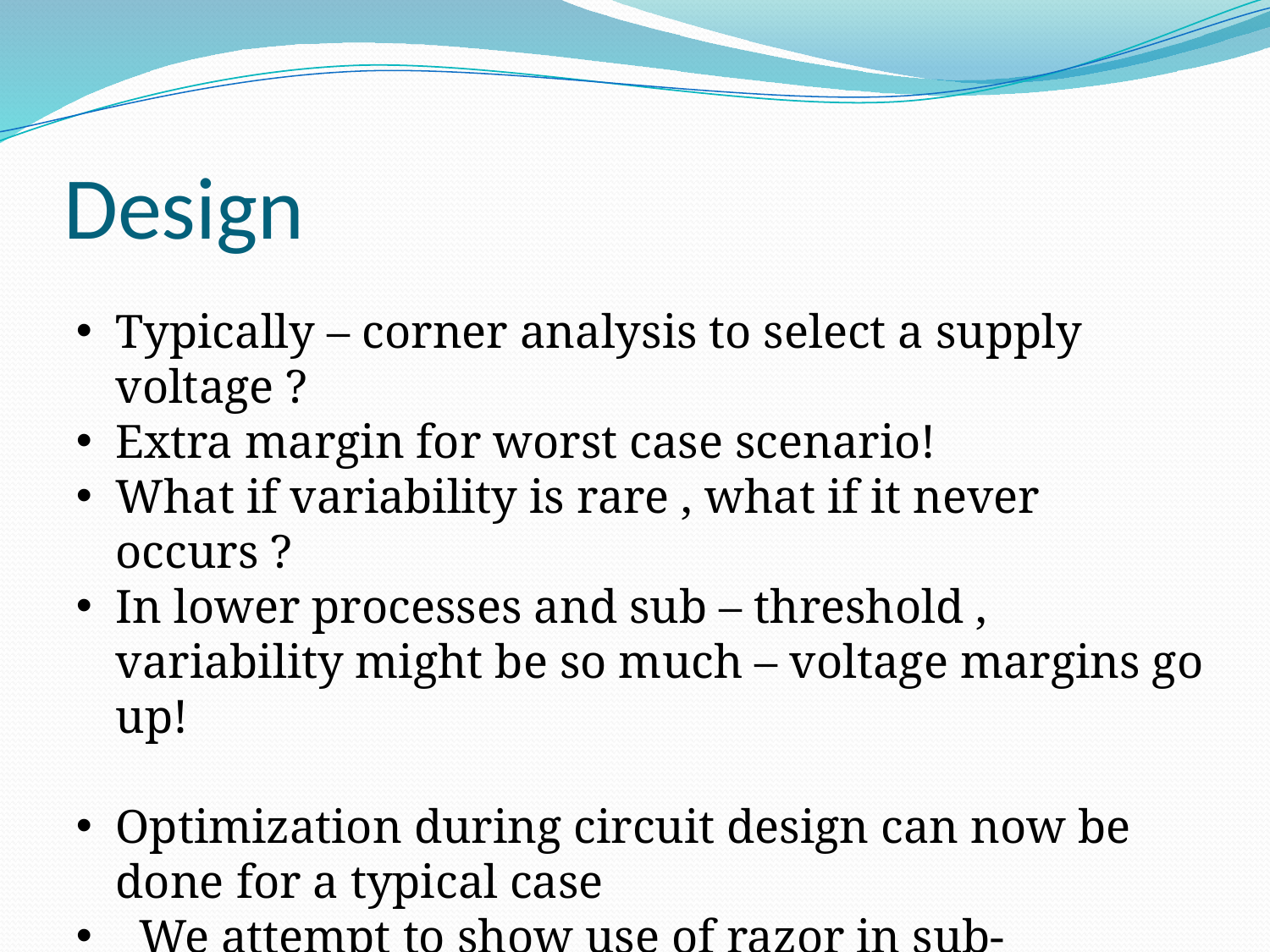

# Design
Typically – corner analysis to select a supply voltage ?
Extra margin for worst case scenario!
What if variability is rare , what if it never occurs ?
In lower processes and sub – threshold , variability might be so much – voltage margins go up!

Optimization during circuit design can now be done for a typical case
We attempt to show use of razor in sub-threshold voltages.